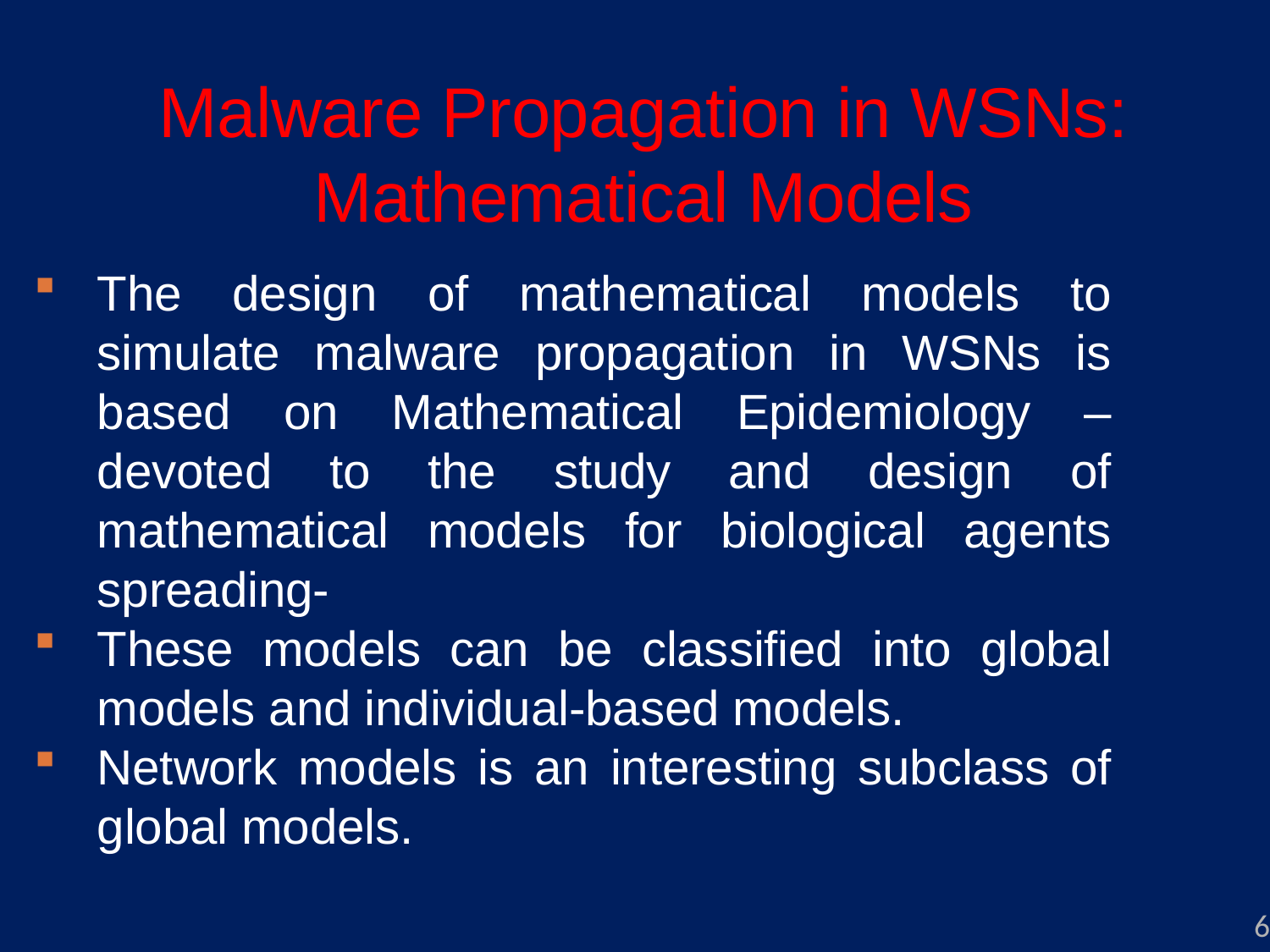

# Malware Propagation in WSNs: Mathematical Models
The design of mathematical models to simulate malware propagation in WSNs is based on Mathematical Epidemiology –devoted to the study and design of mathematical models for biological agents spreading-
These models can be classified into global models and individual-based models.
Network models is an interesting subclass of global models.
6